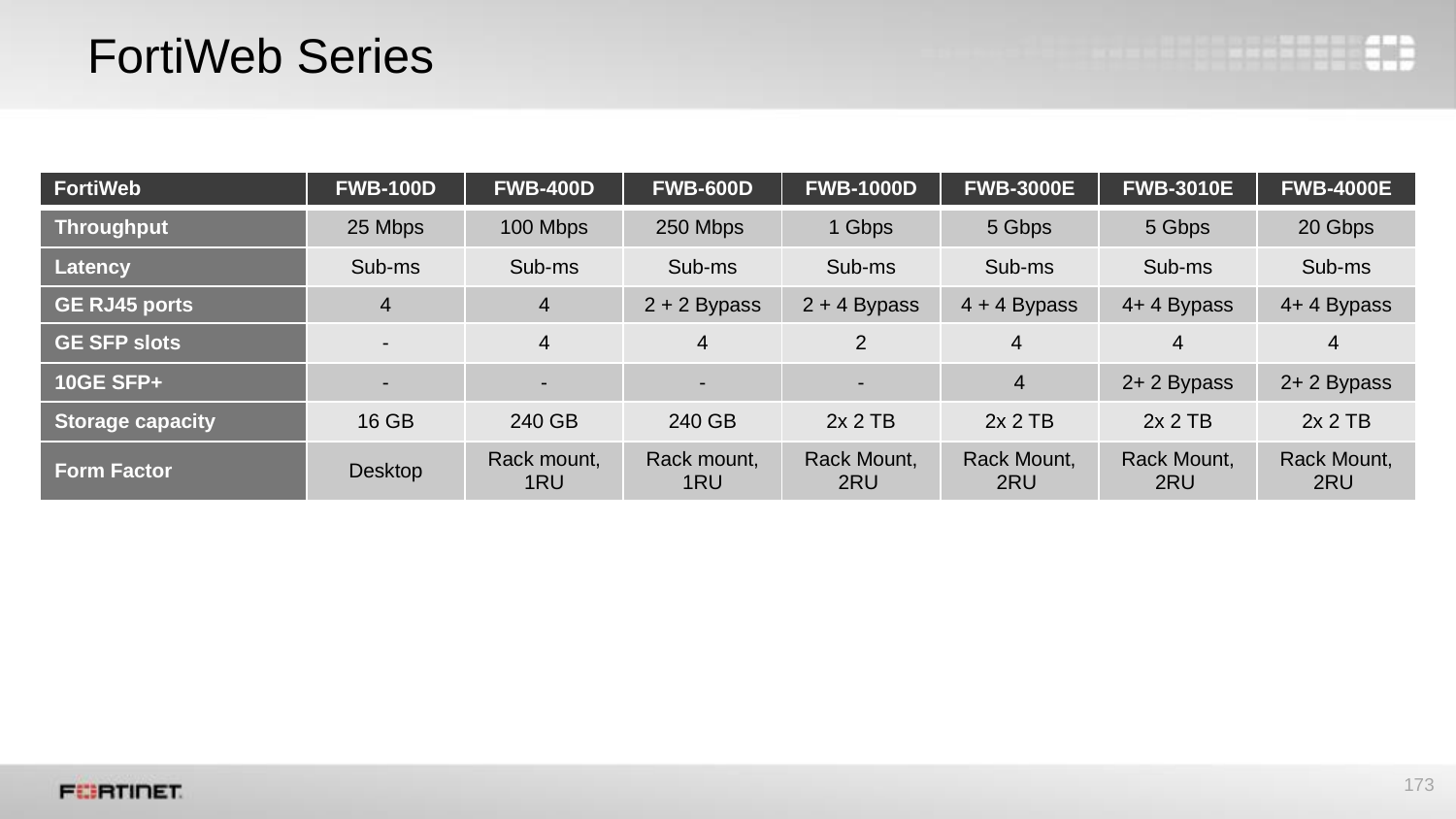

# FortiWeb Series
| FortiWeb | FWB-100D | FWB-400D | FWB-600D | FWB-1000D | FWB-3000E | FWB-3010E | FWB-4000E |
| --- | --- | --- | --- | --- | --- | --- | --- |
| Throughput | 25 Mbps | 100 Mbps | 250 Mbps | 1 Gbps | 5 Gbps | 5 Gbps | 20 Gbps |
| Latency | Sub-ms | Sub-ms | Sub-ms | Sub-ms | Sub-ms | Sub-ms | Sub-ms |
| GE RJ45 ports | 4 | 4 | 2 + 2 Bypass | 2 + 4 Bypass | 4 + 4 Bypass | 4+ 4 Bypass | 4+ 4 Bypass |
| GE SFP slots | - | 4 | 4 | 2 | 4 | 4 | 4 |
| 10GE SFP+ | - | - | - | - | 4 | 2+ 2 Bypass | 2+ 2 Bypass |
| Storage capacity | 16 GB | 240 GB | 240 GB | 2x 2 TB | 2x 2 TB | 2x 2 TB | 2x 2 TB |
| Form Factor | Desktop | Rack mount, 1RU | Rack mount, 1RU | Rack Mount, 2RU | Rack Mount, 2RU | Rack Mount, 2RU | Rack Mount, 2RU |